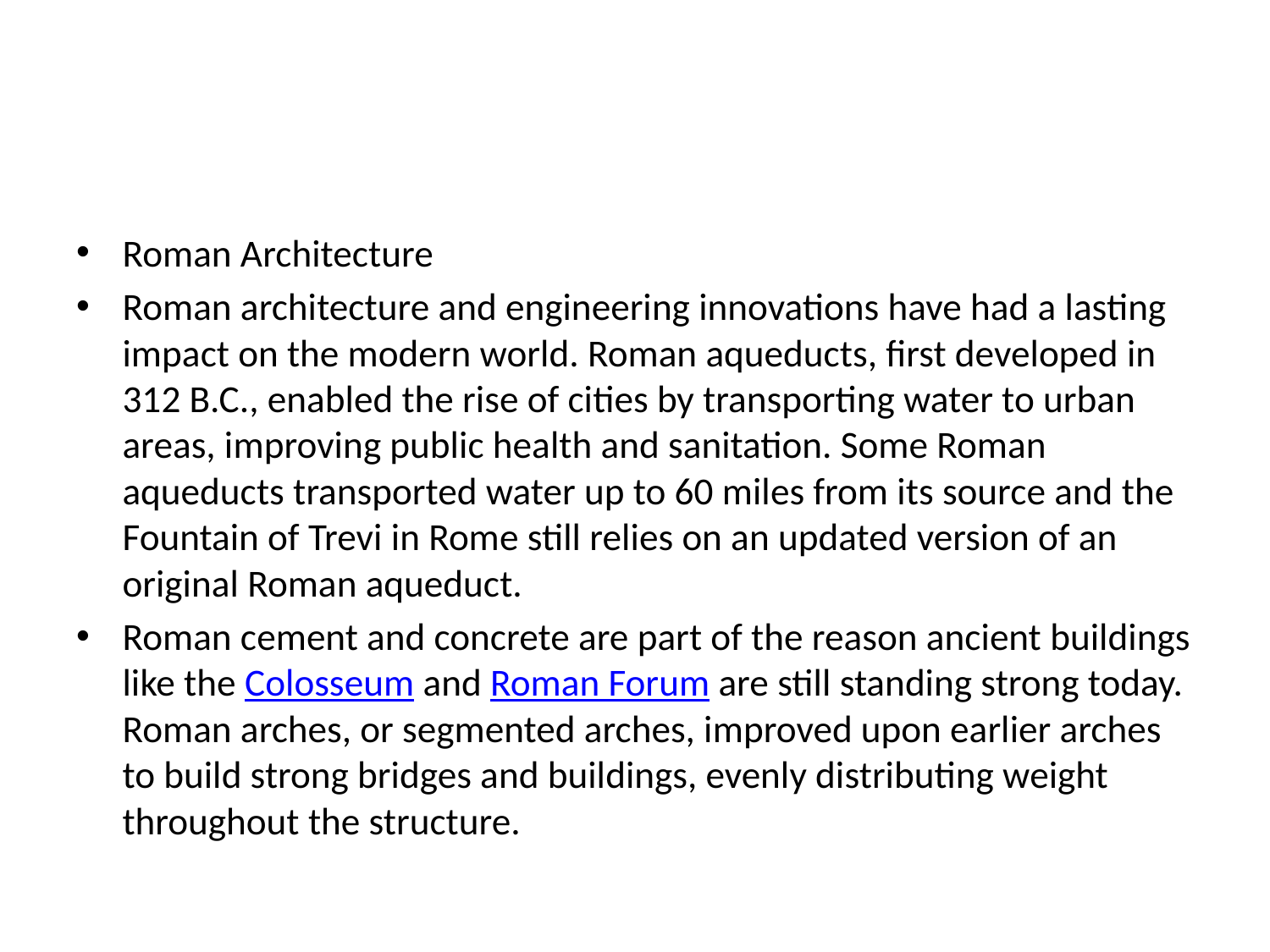

#
Roman Architecture
Roman architecture and engineering innovations have had a lasting impact on the modern world. Roman aqueducts, first developed in 312 B.C., enabled the rise of cities by transporting water to urban areas, improving public health and sanitation. Some Roman aqueducts transported water up to 60 miles from its source and the Fountain of Trevi in Rome still relies on an updated version of an original Roman aqueduct.
Roman cement and concrete are part of the reason ancient buildings like the Colosseum and Roman Forum are still standing strong today. Roman arches, or segmented arches, improved upon earlier arches to build strong bridges and buildings, evenly distributing weight throughout the structure.